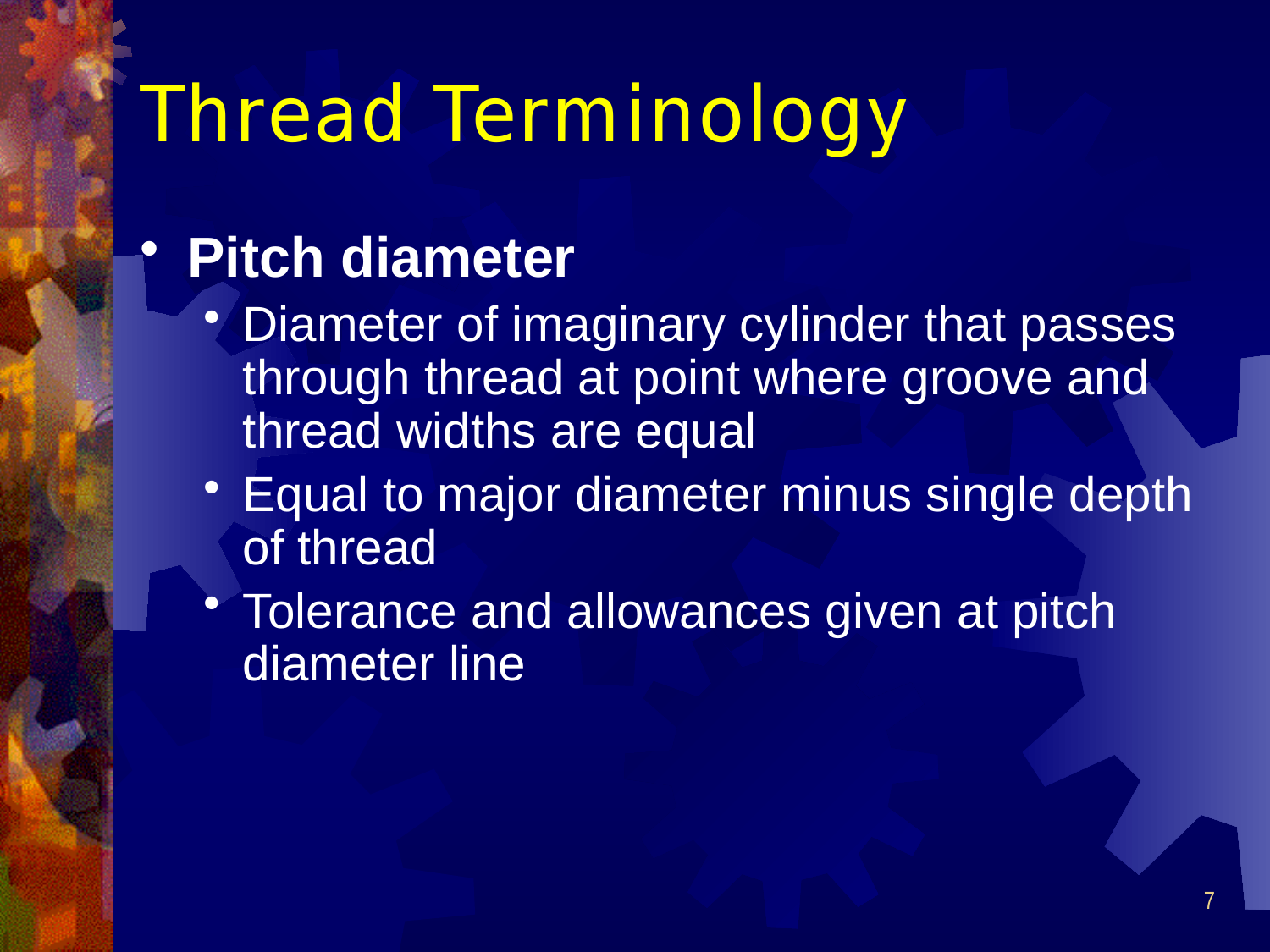

# Thread Terminology
Pitch diameter
Diameter of imaginary cylinder that passes through thread at point where groove and thread widths are equal
Equal to major diameter minus single depth of thread
Tolerance and allowances given at pitch diameter line
7